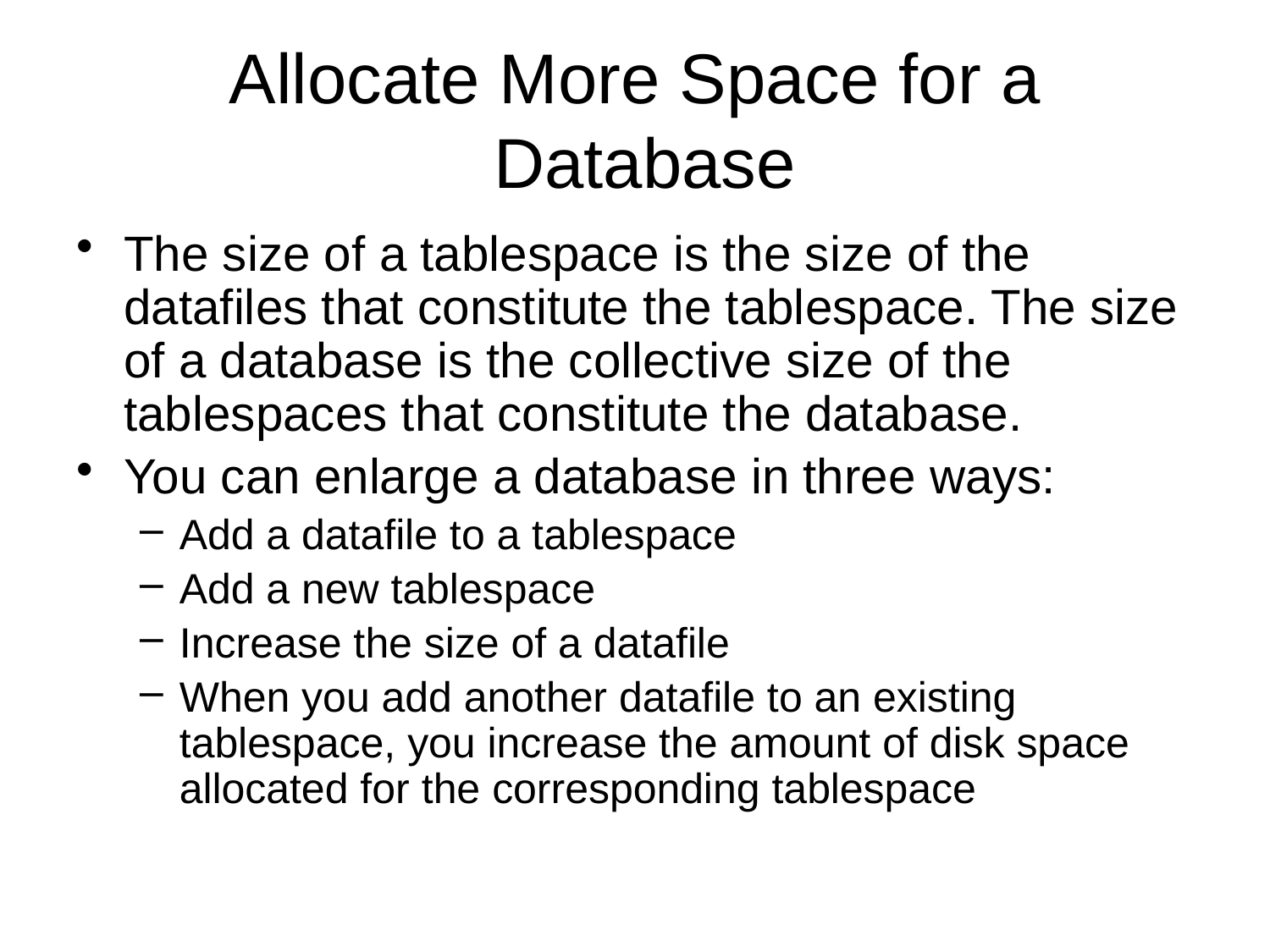

# Allocate More Space for a Database
The size of a tablespace is the size of the datafiles that constitute the tablespace. The size of a database is the collective size of the tablespaces that constitute the database.
You can enlarge a database in three ways:
Add a datafile to a tablespace
Add a new tablespace
Increase the size of a datafile
When you add another datafile to an existing tablespace, you increase the amount of disk space allocated for the corresponding tablespace